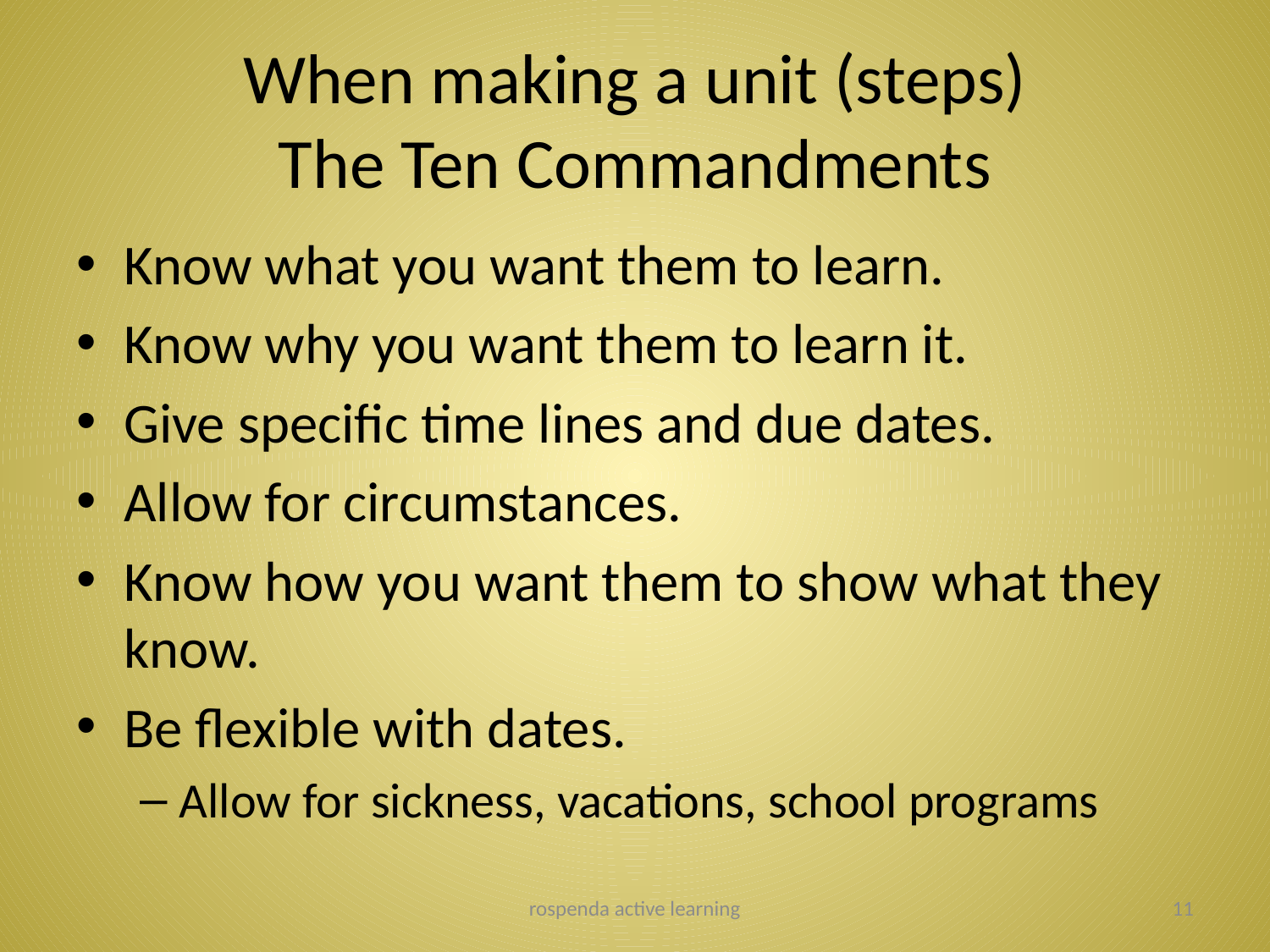

# When making a unit (steps) The Ten Commandments
Know what you want them to learn.
Know why you want them to learn it.
Give specific time lines and due dates.
Allow for circumstances.
Know how you want them to show what they know.
Be flexible with dates.
Allow for sickness, vacations, school programs
rospenda active learning
11